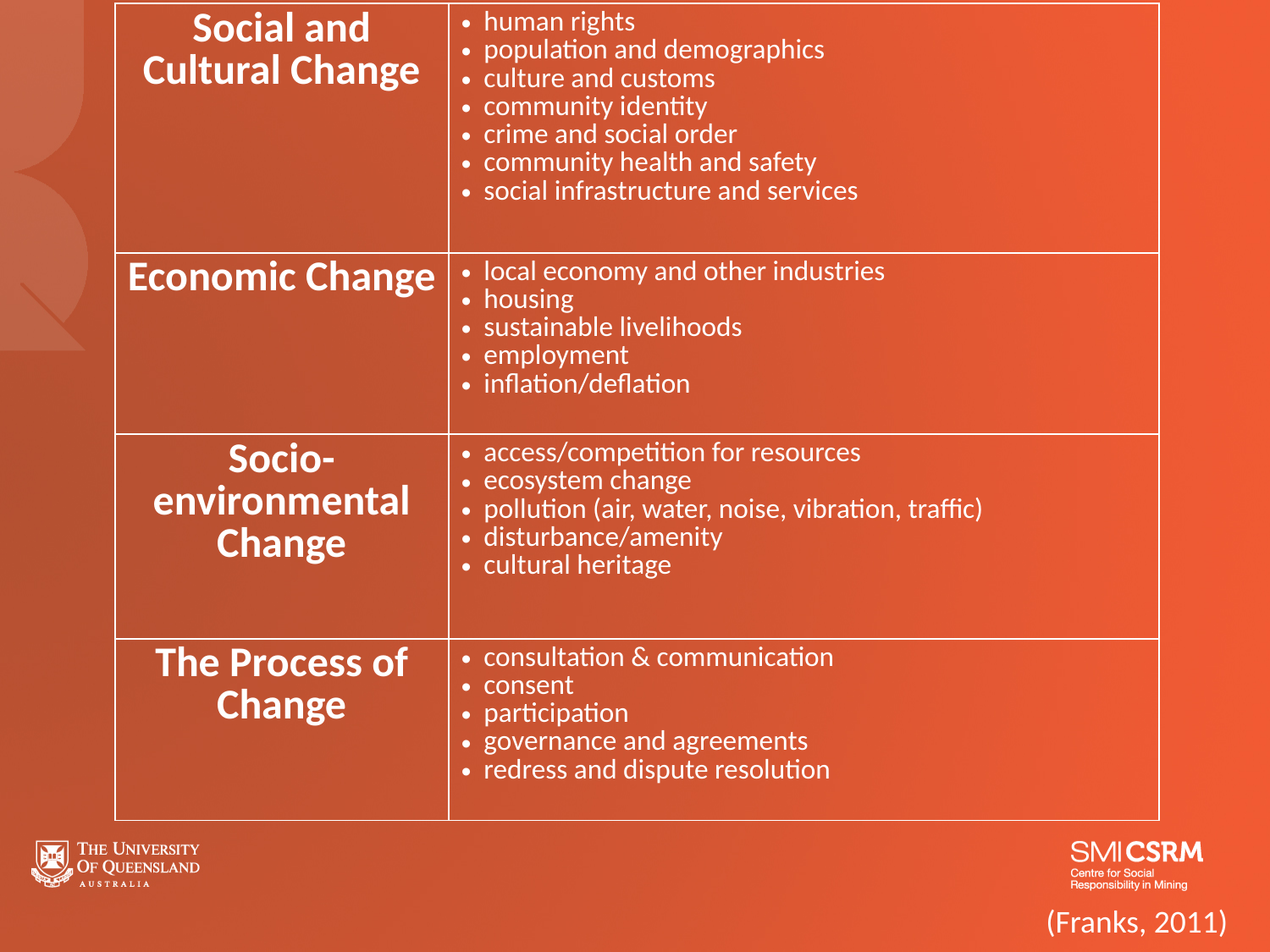

| Social and Cultural Change | human rights population and demographics culture and customs community identity crime and social order community health and safety social infrastructure and services |
| --- | --- |
| Economic Change | local economy and other industries housing sustainable livelihoods employment inflation/deflation |
| Socio-environmental Change | access/competition for resources ecosystem change pollution (air, water, noise, vibration, traffic) disturbance/amenity cultural heritage |
| The Process of Change | consultation & communication consent participation governance and agreements redress and dispute resolution |
(Franks, 2011)